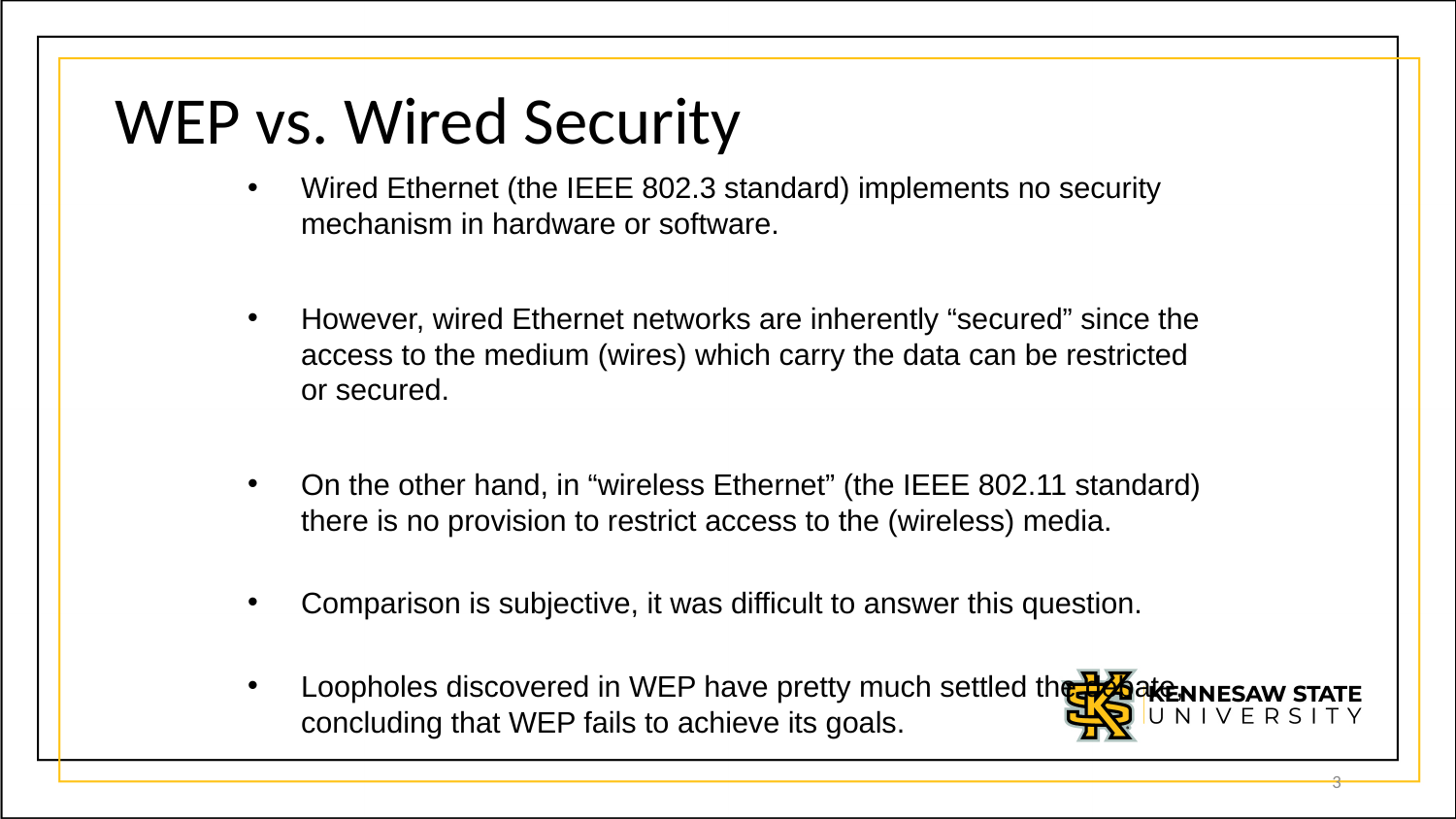

# WEP vs. Wired Security
Wired Ethernet (the IEEE 802.3 standard) implements no security mechanism in hardware or software.

However, wired Ethernet networks are inherently “secured” since the access to the medium (wires) which carry the data can be restricted or secured.

On the other hand, in “wireless Ethernet” (the IEEE 802.11 standard) there is no provision to restrict access to the (wireless) media.

Comparison is subjective, it was difficult to answer this question.

Loopholes discovered in WEP have pretty much settled the debate, concluding that WEP fails to achieve its goals.
3